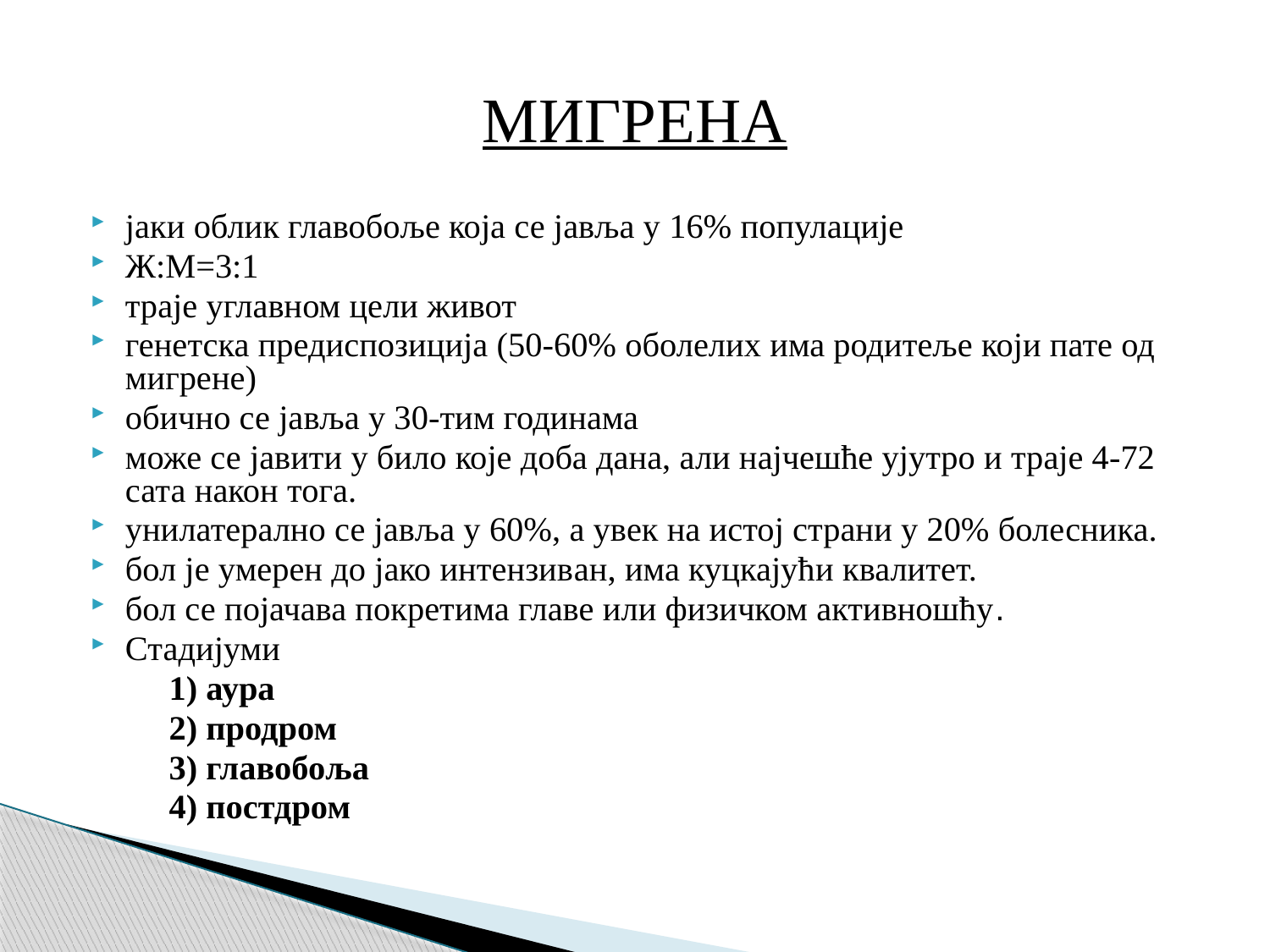

# МИГРЕНА
јаки облик главобоље која се јавља у 16% популације
Ж:М=3:1
траје углавном цели живот
генетска предиспозиција (50-60% оболелих има родитеље који пате од мигрене)
обично се јавља у 30-тим годинама
може се јавити у било које доба дана, али најчешће ујутро и траје 4-72 сата након тога.
унилатерално се јавља у 60%, а увек на истој страни у 20% болесника.
бол је умерен до јако интензиван, има куцкајући квалитет.
бол се појачава покретима главе или физичком активношћу.
Стадијуми
         1) аура
         2) продром
         3) главобоља
         4) постдром